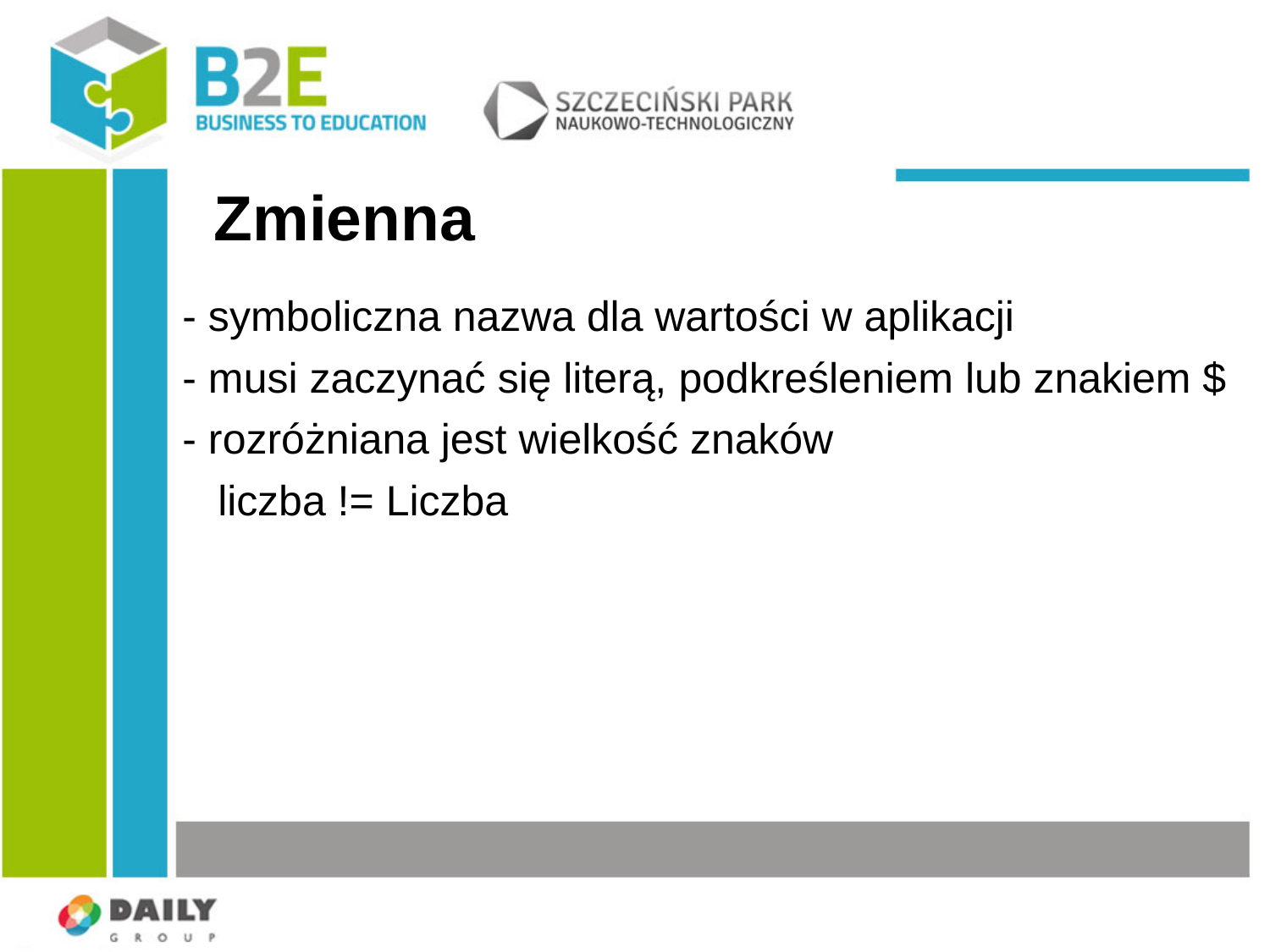

# Zmienna
- symboliczna nazwa dla wartości w aplikacji
- musi zaczynać się literą, podkreśleniem lub znakiem $
- rozróżniana jest wielkość znaków
   liczba != Liczba